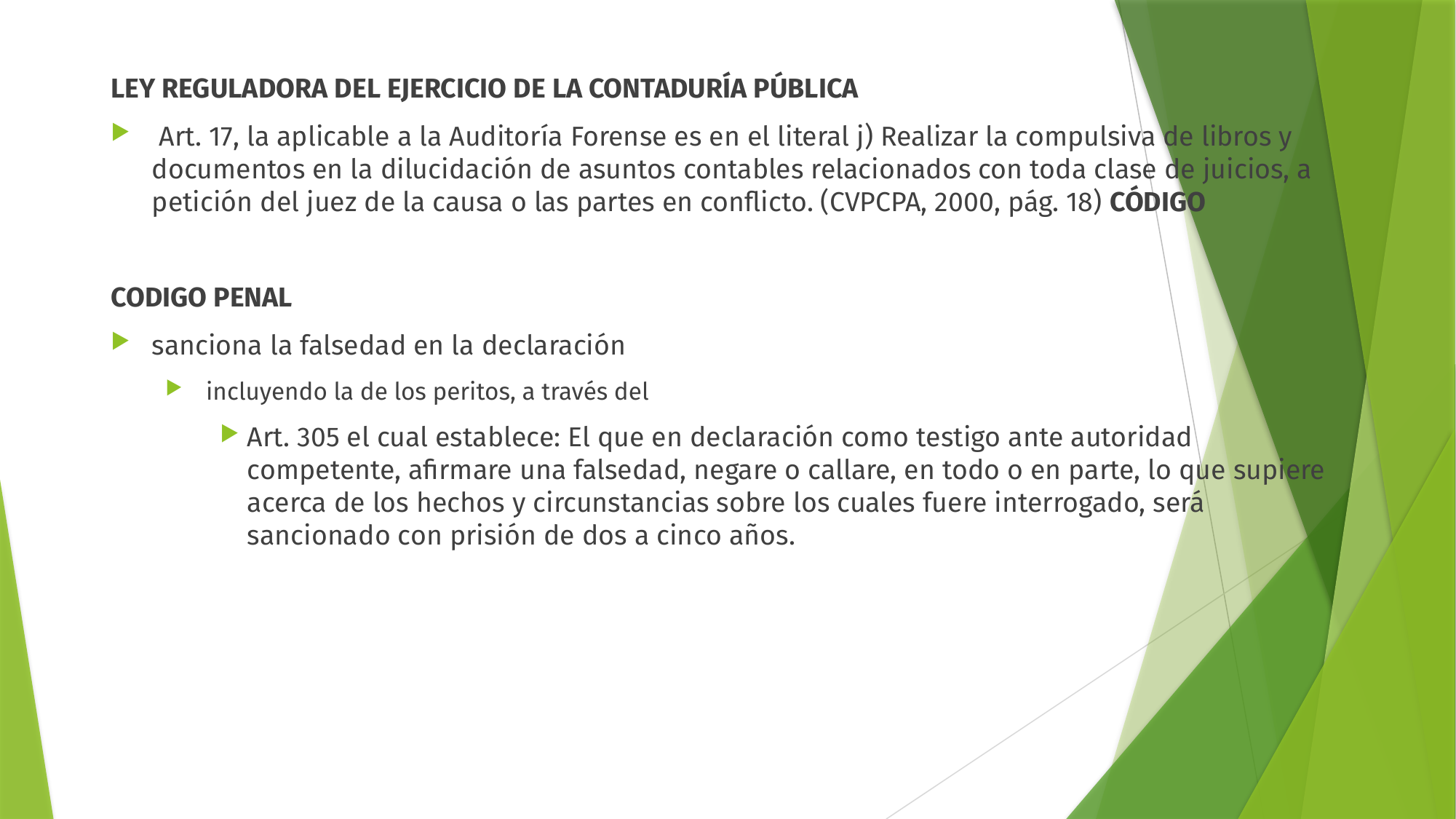

LEY REGULADORA DEL EJERCICIO DE LA CONTADURÍA PÚBLICA
 Art. 17, la aplicable a la Auditoría Forense es en el literal j) Realizar la compulsiva de libros y documentos en la dilucidación de asuntos contables relacionados con toda clase de juicios, a petición del juez de la causa o las partes en conflicto. (CVPCPA, 2000, pág. 18) CÓDIGO

CODIGO PENAL
sanciona la falsedad en la declaración
 incluyendo la de los peritos, a través del
Art. 305 el cual establece: El que en declaración como testigo ante autoridad competente, afirmare una falsedad, negare o callare, en todo o en parte, lo que supiere acerca de los hechos y circunstancias sobre los cuales fuere interrogado, será sancionado con prisión de dos a cinco años.